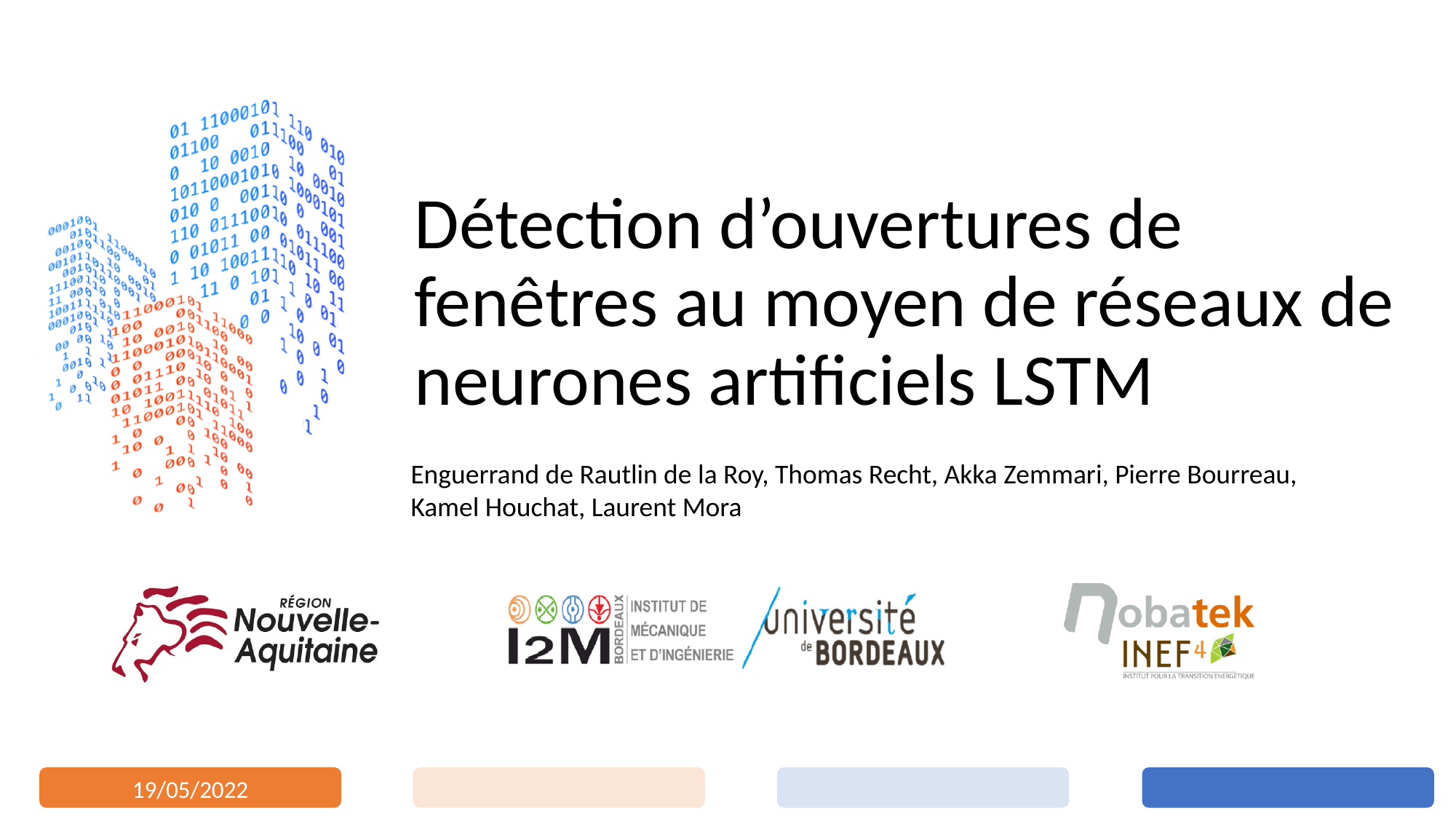

# Détection d’ouvertures de fenêtres au moyen de réseaux de neurones artificiels LSTM
Enguerrand de Rautlin de la Roy, Thomas Recht, Akka Zemmari, Pierre Bourreau, Kamel Houchat, Laurent Mora
19/05/2022